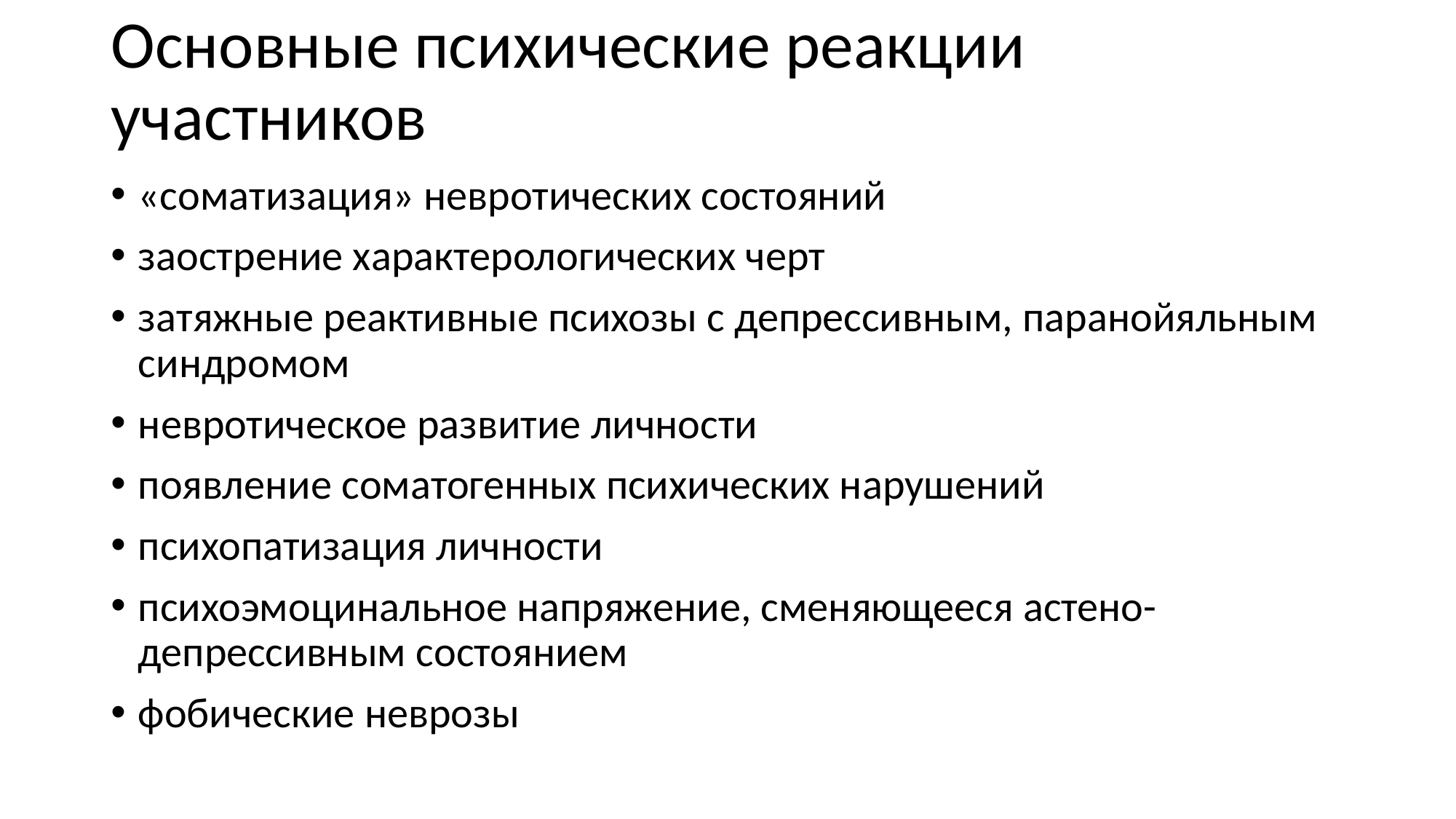

# Основные психические реакции участников
«соматизация» невротических состояний
заострение характерологических черт
затяжные реактивные психозы с депрессивным, паранойяльным синдромом
невротическое развитие личности
появление соматогенных психических нарушений
психопатизация личности
психоэмоцинальное напряжение, сменяющееся астено-депрессивным состоянием
фобические неврозы